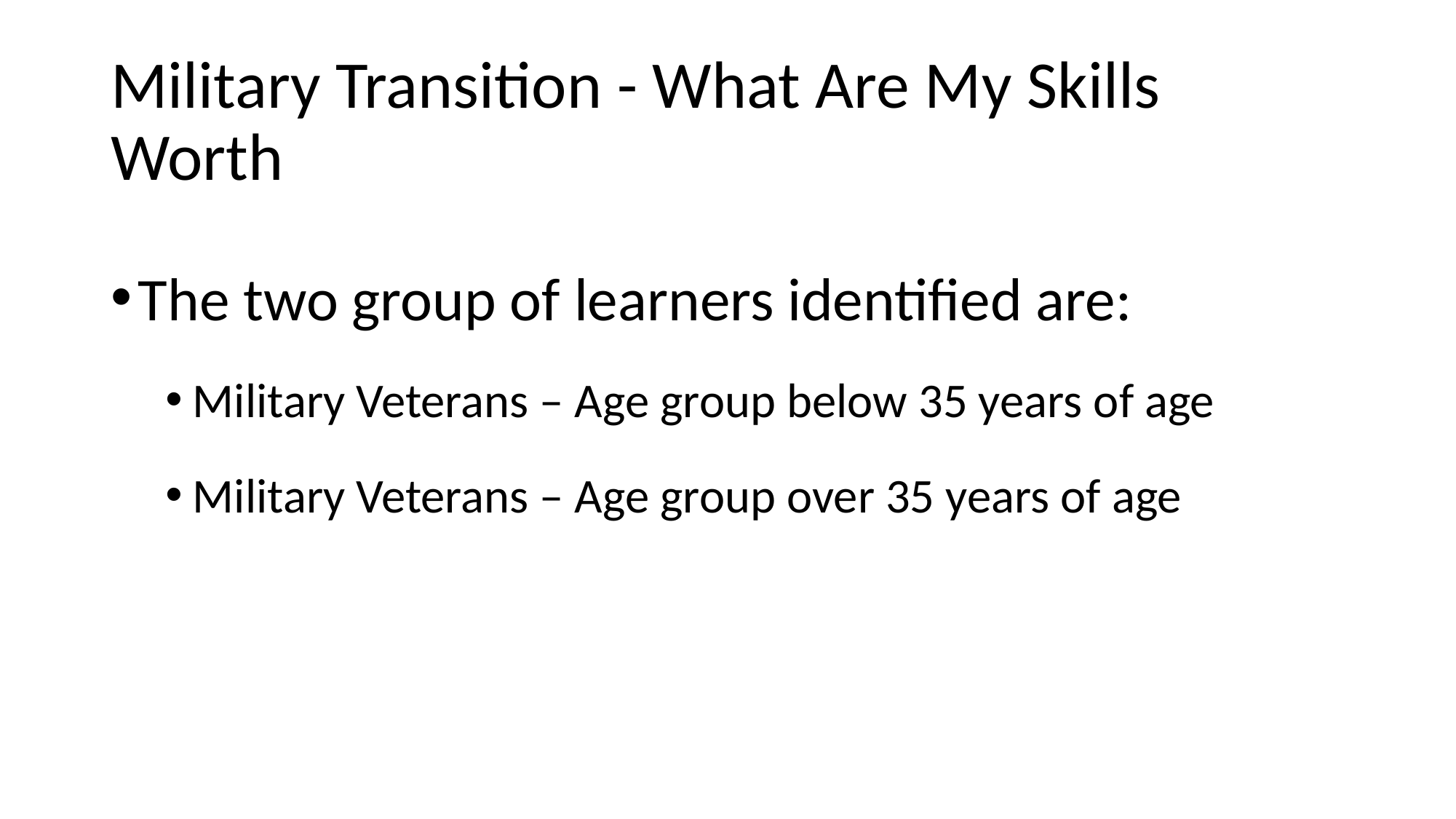

# Military Transition - What Are My Skills Worth
The two group of learners identified are:
Military Veterans – Age group below 35 years of age
Military Veterans – Age group over 35 years of age